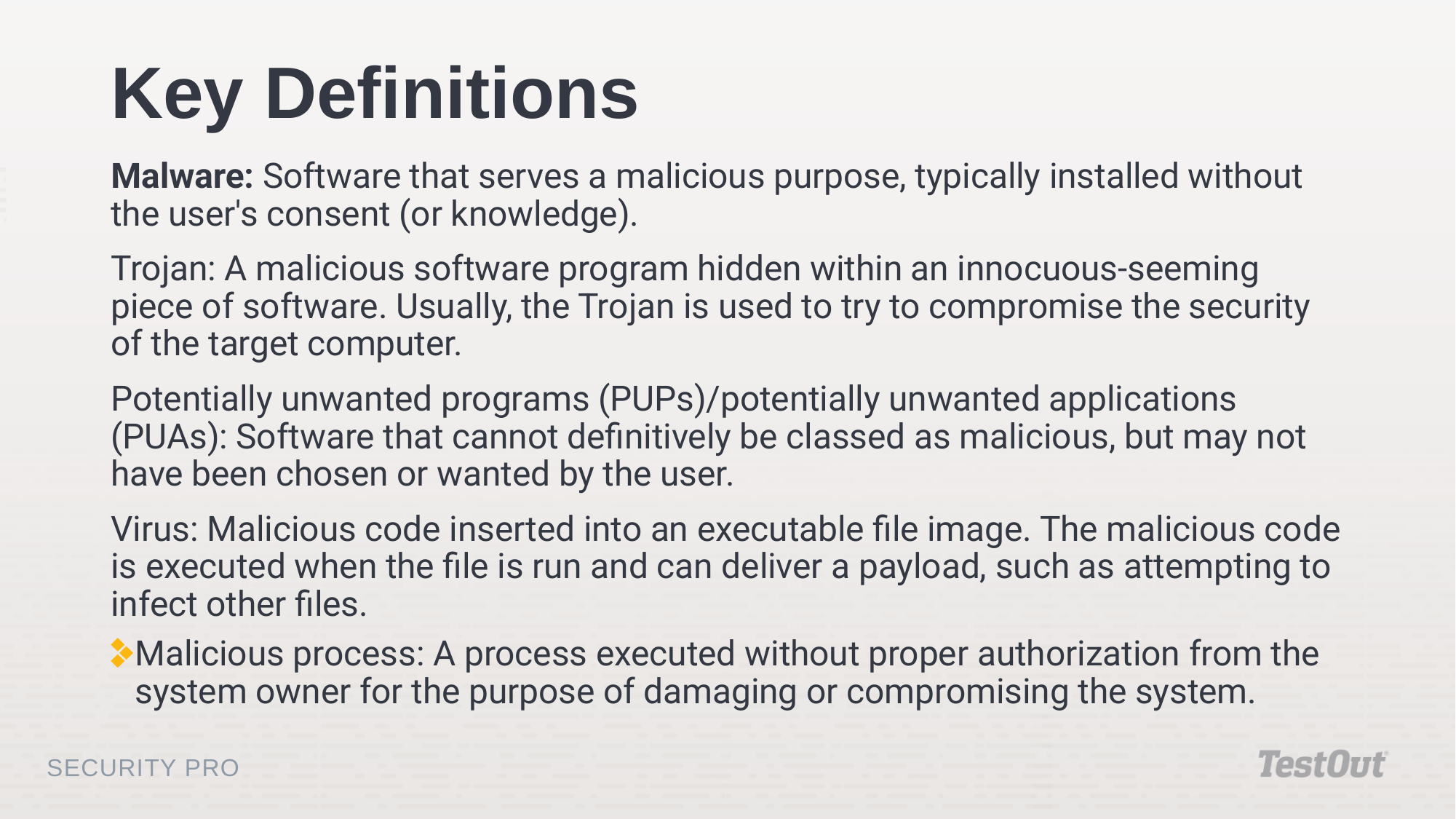

# Key Definitions
Malware: Software that serves a malicious purpose, typically installed without the user's consent (or knowledge).
Trojan: A malicious software program hidden within an innocuous-seeming piece of software. Usually, the Trojan is used to try to compromise the security of the target computer.
Potentially unwanted programs (PUPs)/potentially unwanted applications (PUAs): Software that cannot definitively be classed as malicious, but may not have been chosen or wanted by the user.
Virus: Malicious code inserted into an executable file image. The malicious code is executed when the file is run and can deliver a payload, such as attempting to infect other files.
Malicious process: A process executed without proper authorization from the system owner for the purpose of damaging or compromising the system.
Security Pro